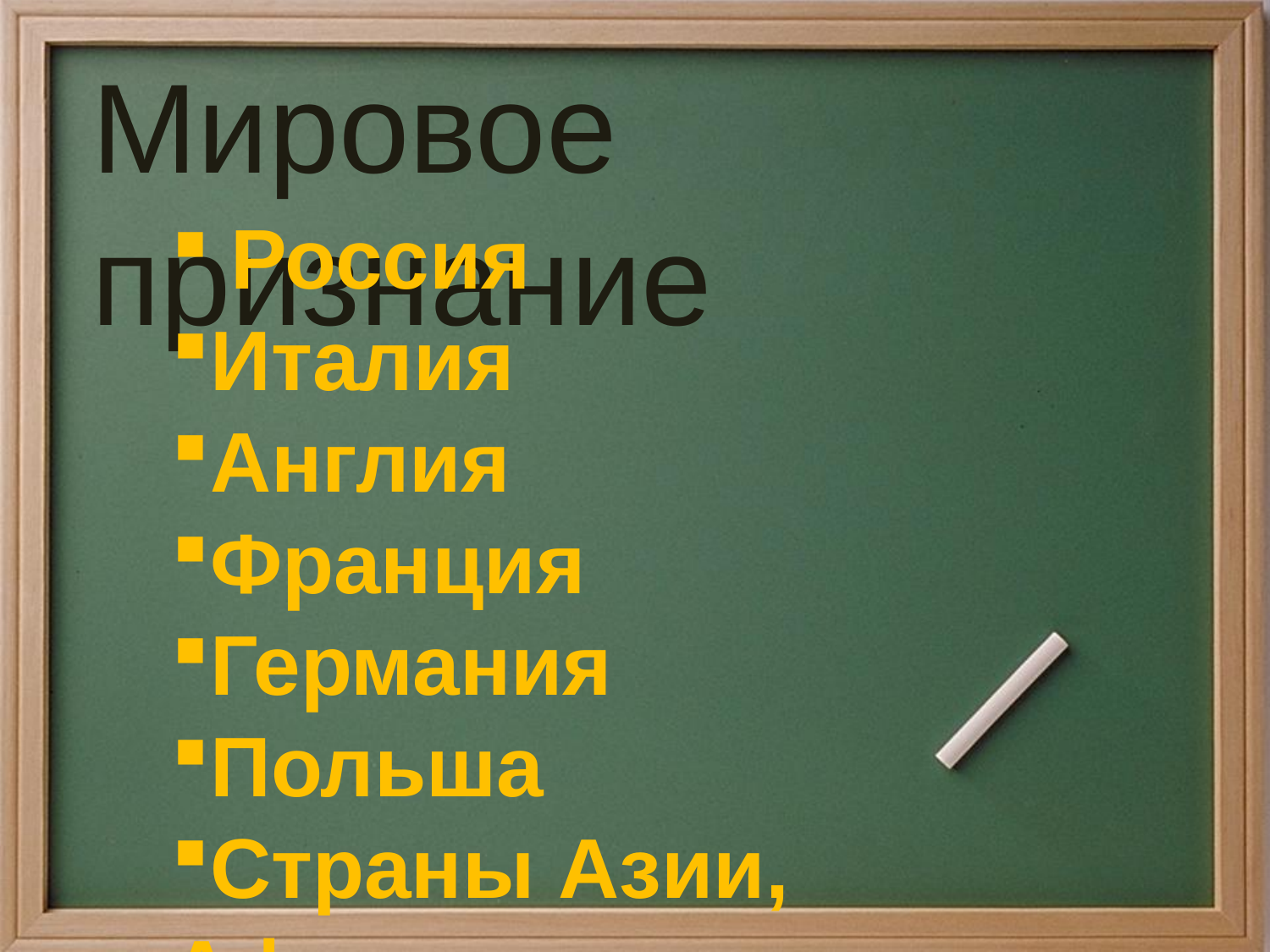

Мировое признание
 Россия
Италия
Англия
Франция
Германия
Польша
Страны Азии, Африки